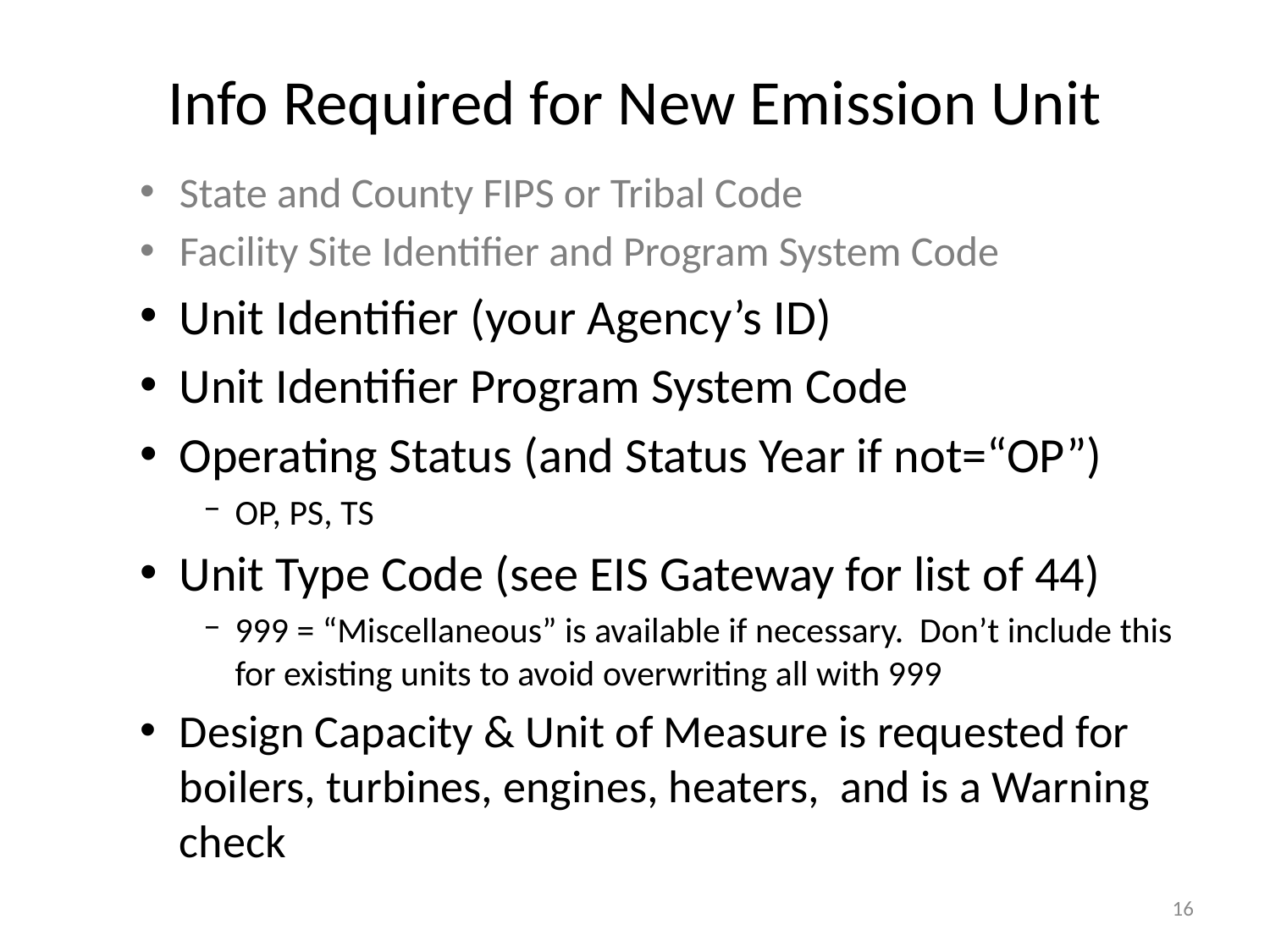

# Info Required for New Emission Unit
State and County FIPS or Tribal Code
Facility Site Identifier and Program System Code
Unit Identifier (your Agency’s ID)
Unit Identifier Program System Code
Operating Status (and Status Year if not=“OP”)
OP, PS, TS
Unit Type Code (see EIS Gateway for list of 44)
999 = “Miscellaneous” is available if necessary.  Don’t include this for existing units to avoid overwriting all with 999
Design Capacity & Unit of Measure is requested for boilers, turbines, engines, heaters,  and is a Warning check

16